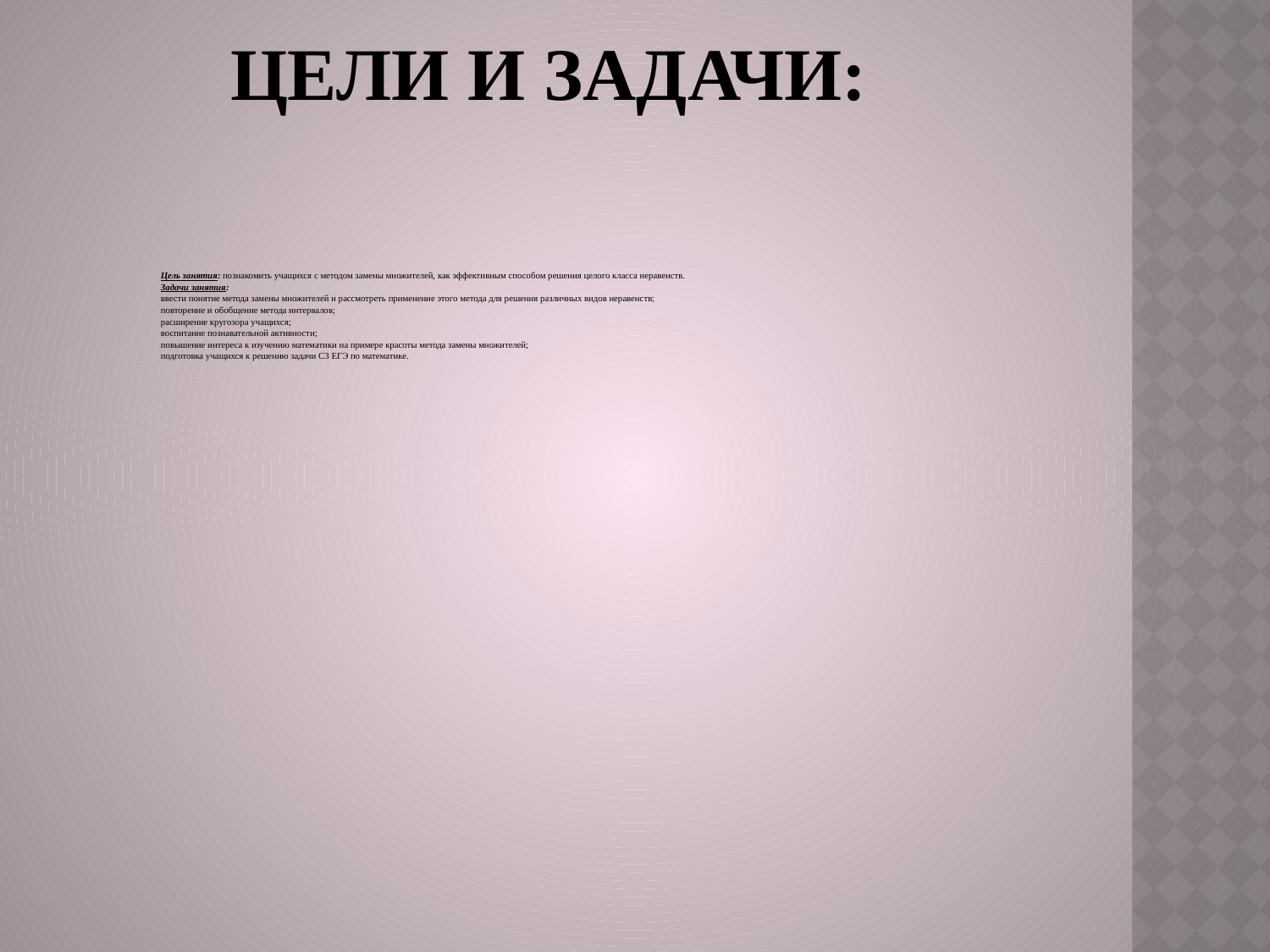

Цель занятия: познакомить учащихся с методом замены множителей, как эффективным способом решения целого класса неравенств.
Задачи занятия:
ввести понятие метода замены множителей и рассмотреть применение этого метода для решения различных видов неравенств;
повторение и обобщение метода интервалов;
расширение кругозора учащихся;
воспитание познавательной активности;
повышение интереса к изучению математики на примере красоты метода замены множителей;
подготовка учащихся к решению задачи С3 ЕГЭ по математике.
Цели и задачи: